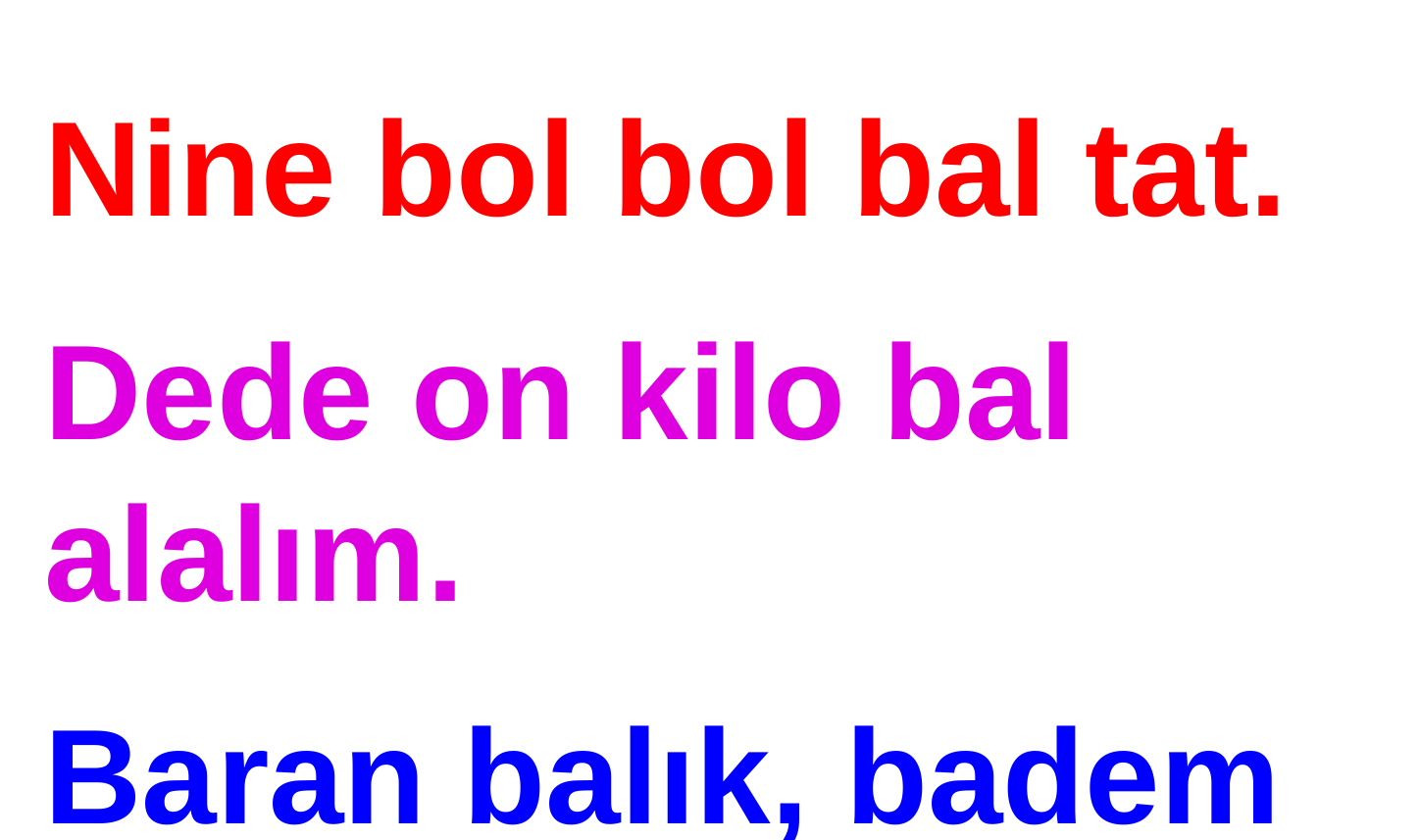

Nine bol bol bal tat.

Dede on kilo bal alalım.

Baran balık, badem aldı.